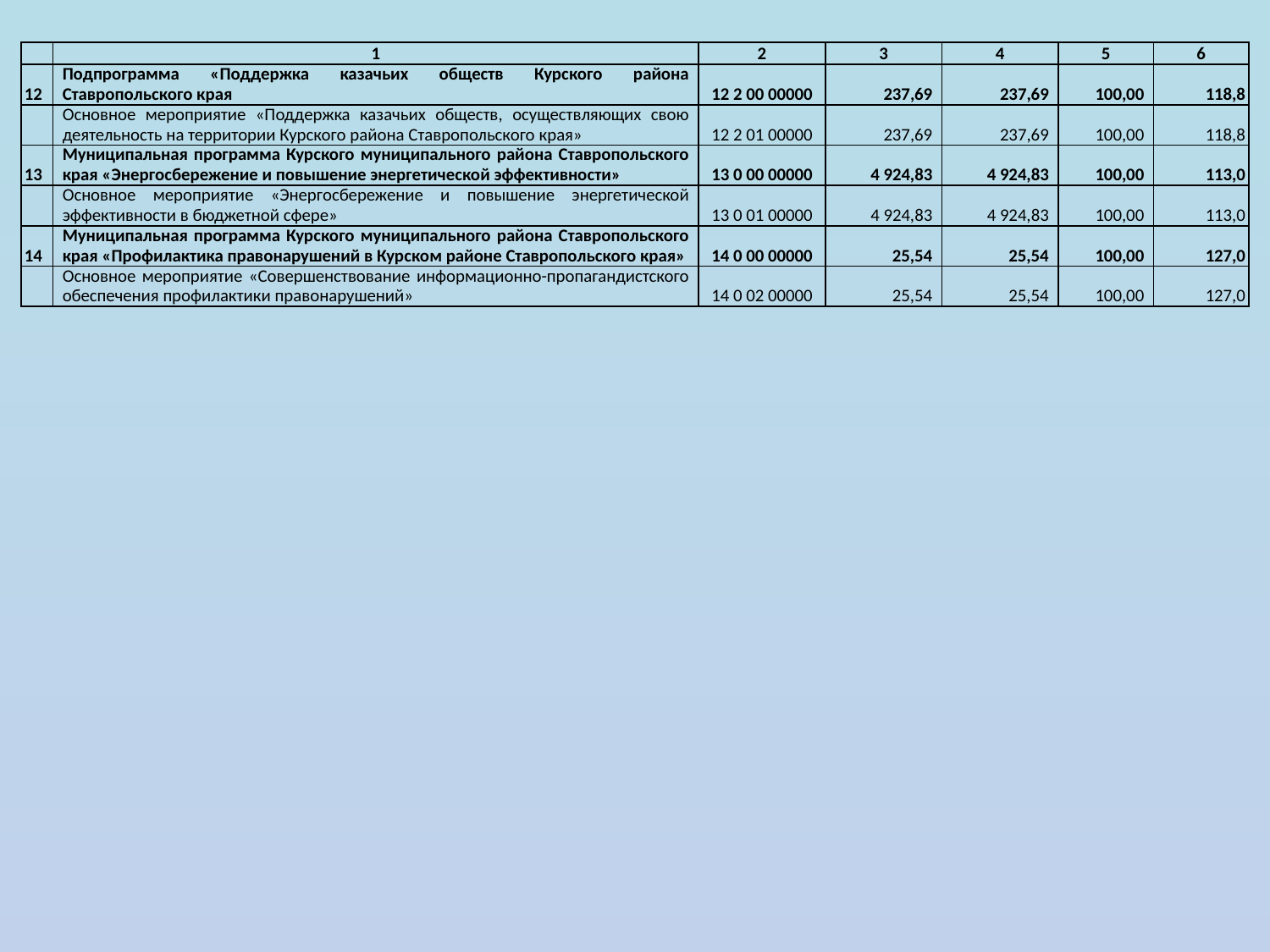

|  | 1 | 2 | 3 | 4 | 5 | 6 |
| --- | --- | --- | --- | --- | --- | --- |
| 12 | Подпрограмма «Поддержка казачьих обществ Курского района Ставропольского края | 12 2 00 00000 | 237,69 | 237,69 | 100,00 | 118,8 |
|  | Основное мероприятие «Поддержка казачьих обществ, осуществляющих свою деятельность на территории Курского района Ставропольского края» | 12 2 01 00000 | 237,69 | 237,69 | 100,00 | 118,8 |
| 13 | Муниципальная программа Курского муниципального района Ставропольского края «Энергосбережение и повышение энергетической эффективности» | 13 0 00 00000 | 4 924,83 | 4 924,83 | 100,00 | 113,0 |
|  | Основное мероприятие «Энергосбережение и повышение энергетической эффективности в бюджетной сфере» | 13 0 01 00000 | 4 924,83 | 4 924,83 | 100,00 | 113,0 |
| 14 | Муниципальная программа Курского муниципального района Ставропольского края «Профилактика правонарушений в Курском районе Ставропольского края» | 14 0 00 00000 | 25,54 | 25,54 | 100,00 | 127,0 |
|  | Основное мероприятие «Совершенствование информационно-пропагандистского обеспечения профилактики правонарушений» | 14 0 02 00000 | 25,54 | 25,54 | 100,00 | 127,0 |